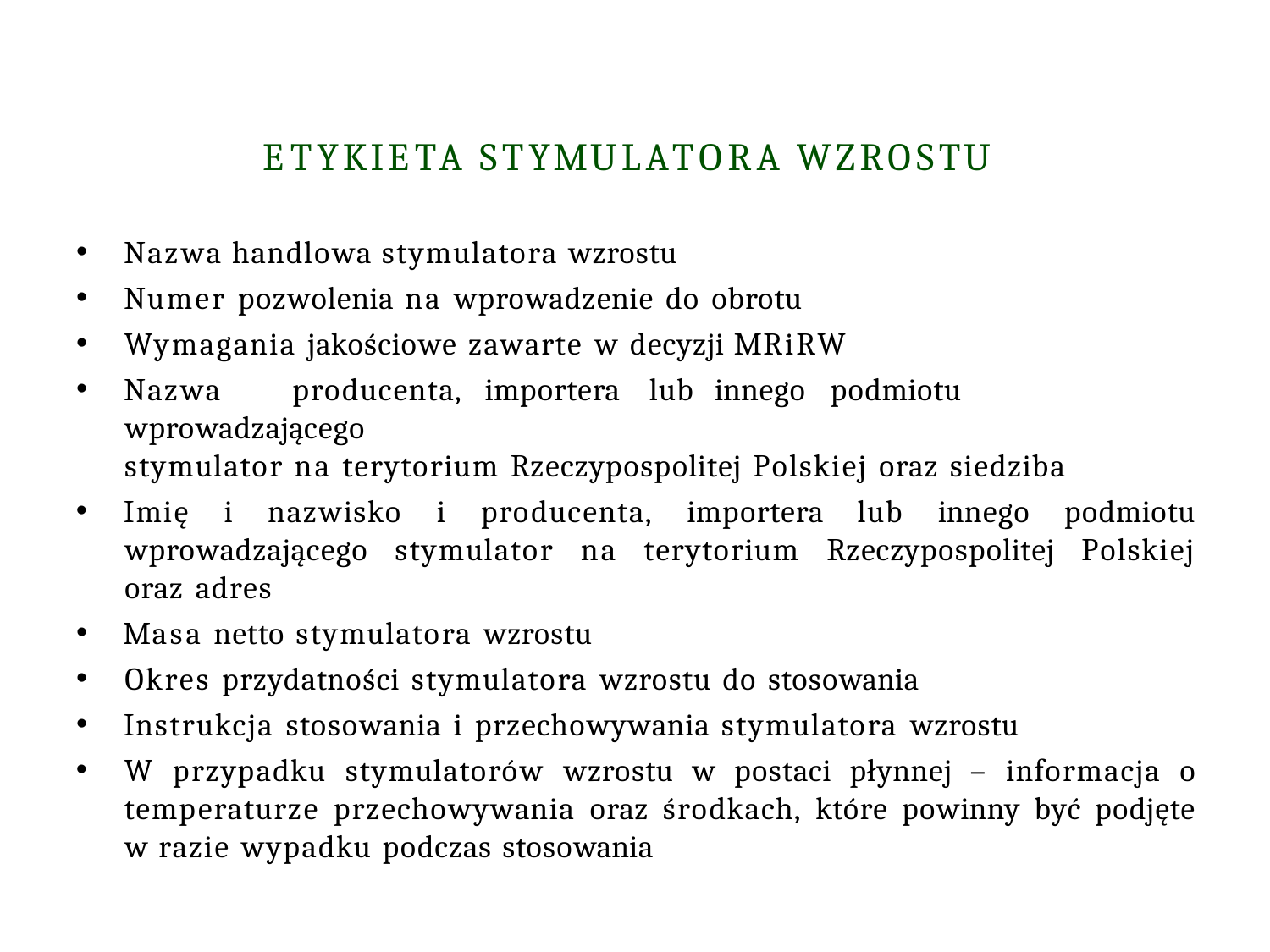

# ETYKIETA STYMULATORA WZROSTU
Nazwa handlowa stymulatora wzrostu
Numer pozwolenia na wprowadzenie do obrotu
Wymagania jakościowe zawarte w decyzji MRiRW
Nazwa	producenta,	importera	lub	innego	podmiotu	wprowadzającego
stymulator na terytorium Rzeczypospolitej Polskiej oraz siedziba
Imię   i   nazwisko   i   producenta,   importera   lub   innego   podmiotu wprowadzającego  stymulator  na  terytorium  Rzeczypospolitej  Polskiej oraz adres
Masa netto stymulatora wzrostu
Okres przydatności stymulatora wzrostu do stosowania
Instrukcja stosowania i przechowywania stymulatora wzrostu
W  przypadku  stymulatorów  wzrostu  w  postaci  płynnej  –  informacja  o temperaturze przechowywania oraz środkach, które powinny być podjęte w razie wypadku podczas stosowania